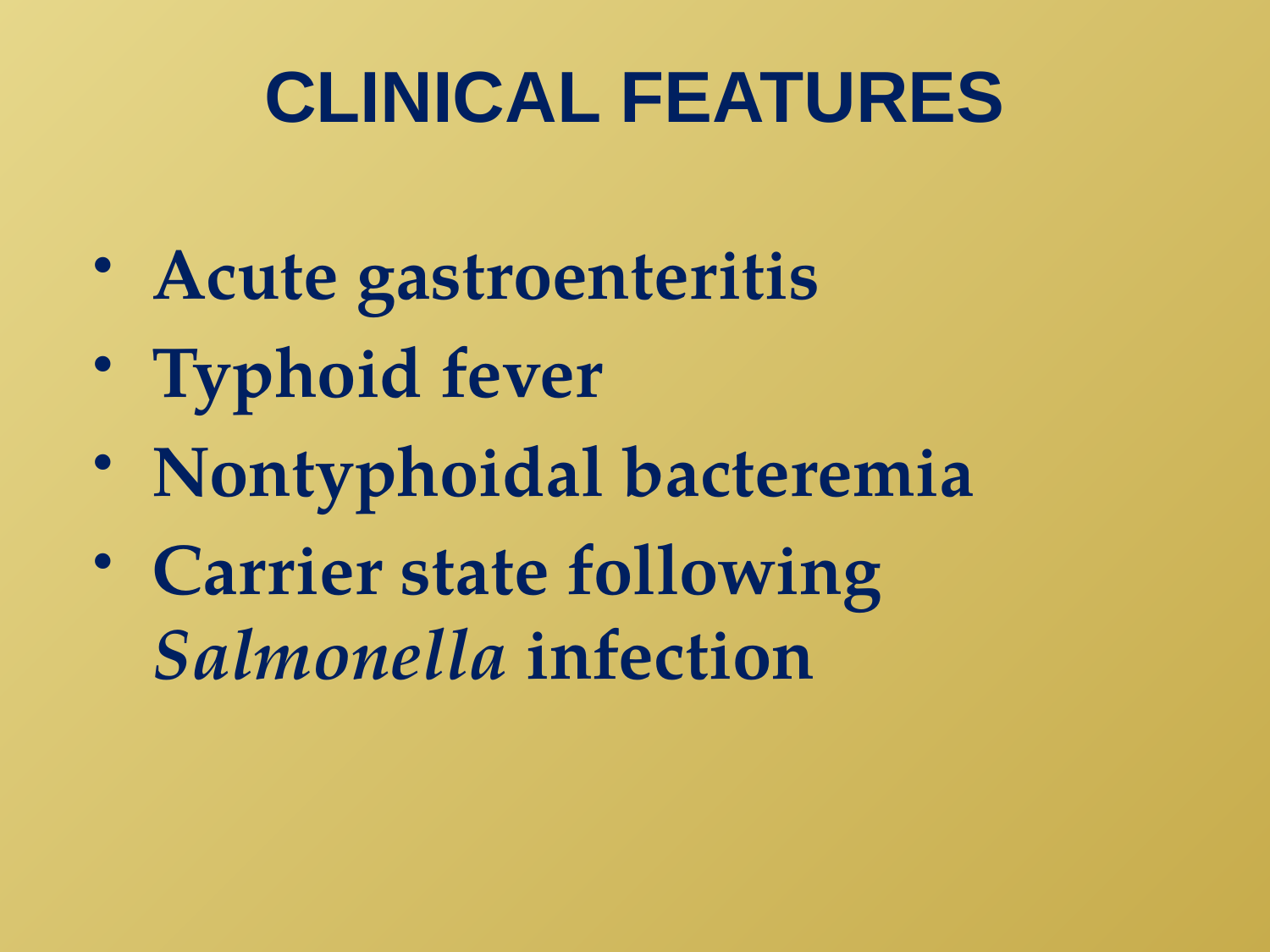

# CLINICAL FEATURES
Acute gastroenteritis
Typhoid fever
Nontyphoidal bacteremia
Carrier state following Salmonella infection